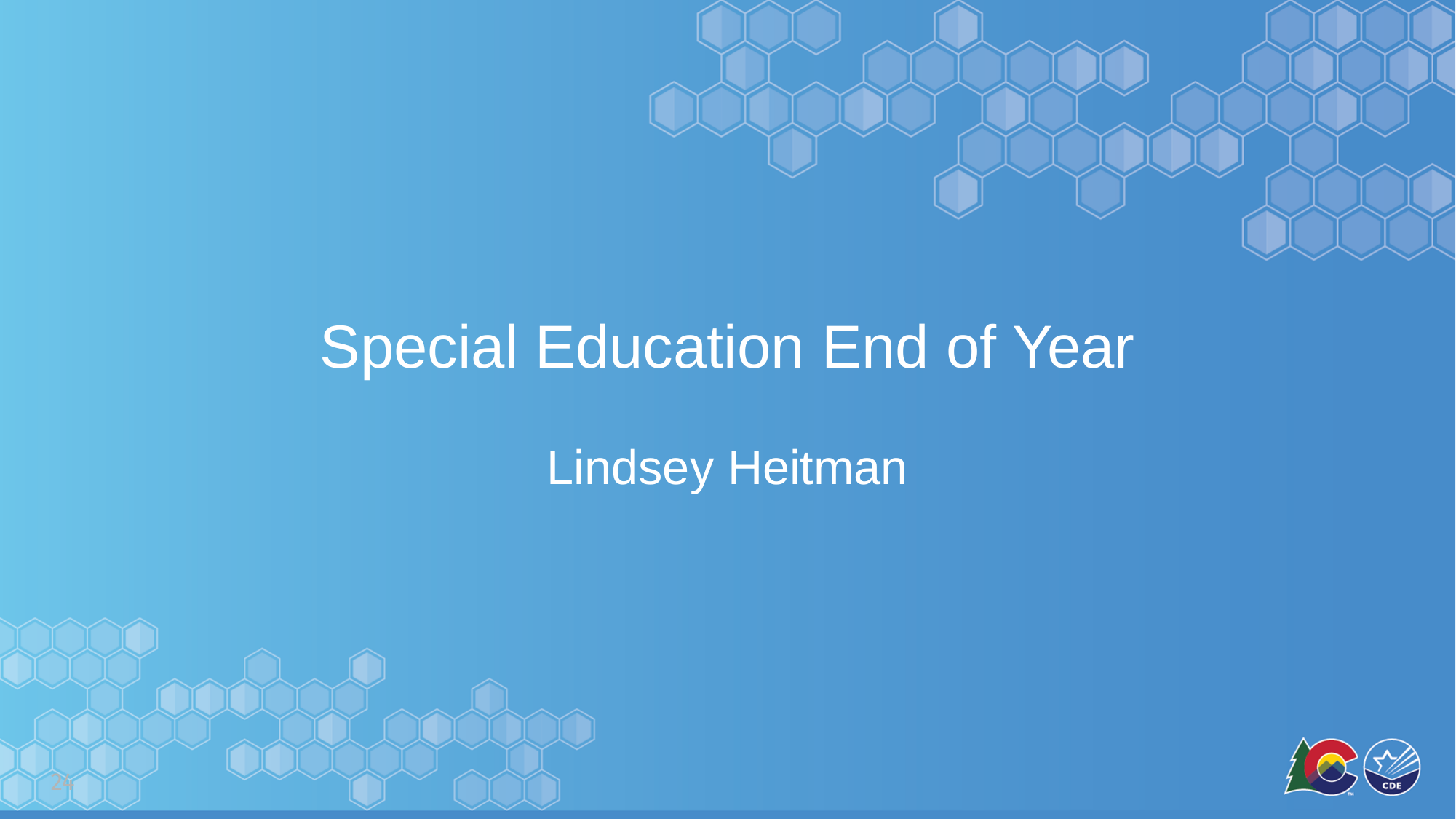

# Special Education End of Year
Lindsey Heitman
24